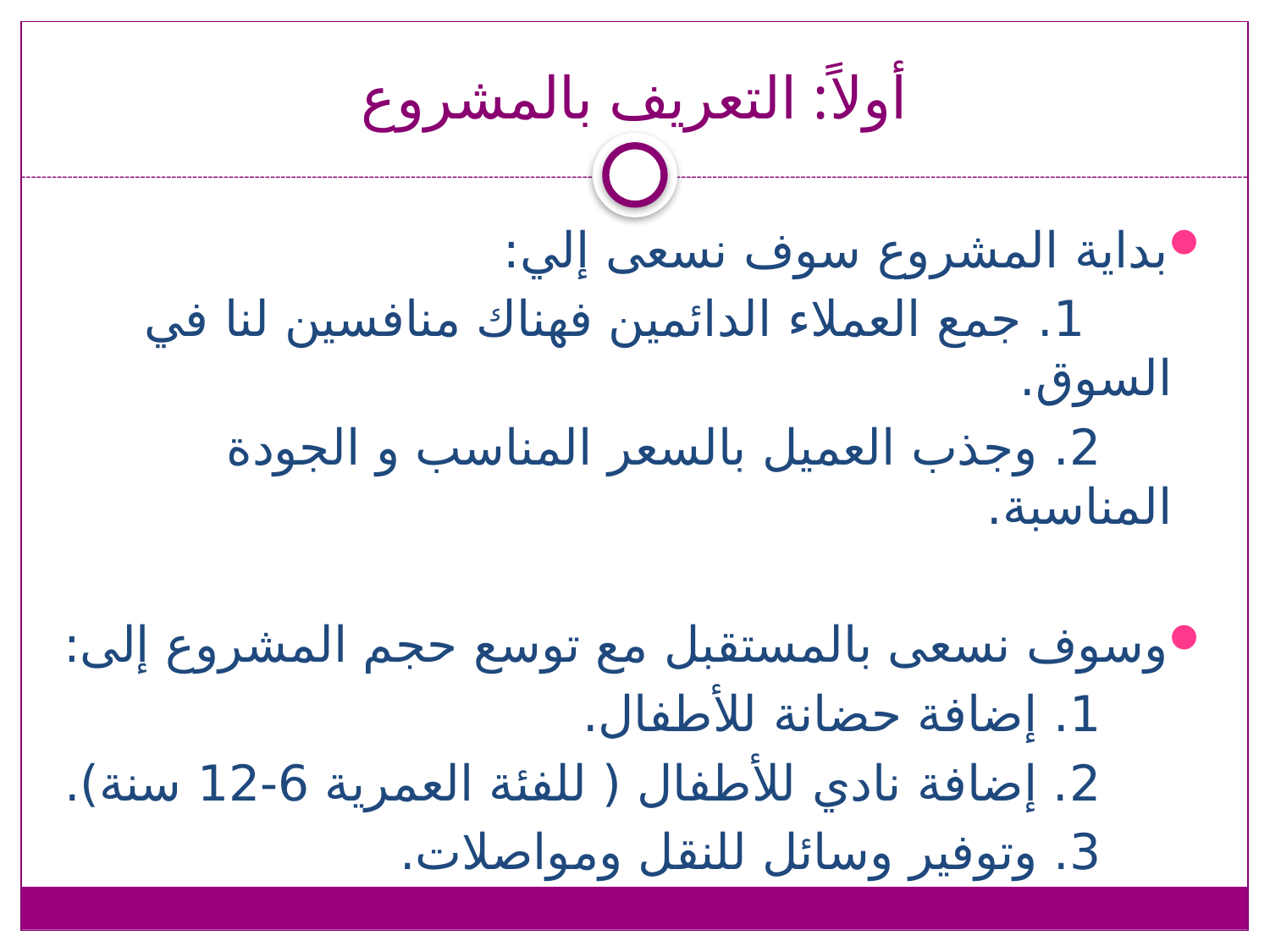

# أولاً: التعريف بالمشروع
بداية المشروع سوف نسعى إلي:
        1. جمع العملاء الدائمين فهناك منافسين لنا في السوق.
       2. وجذب العميل بالسعر المناسب و الجودة المناسبة.

وسوف نسعى بالمستقبل مع توسع حجم المشروع إلى:
       1. إضافة حضانة للأطفال.
       2. إضافة نادي للأطفال ( للفئة العمرية 6-12 سنة).
       3. وتوفير وسائل للنقل ومواصلات.